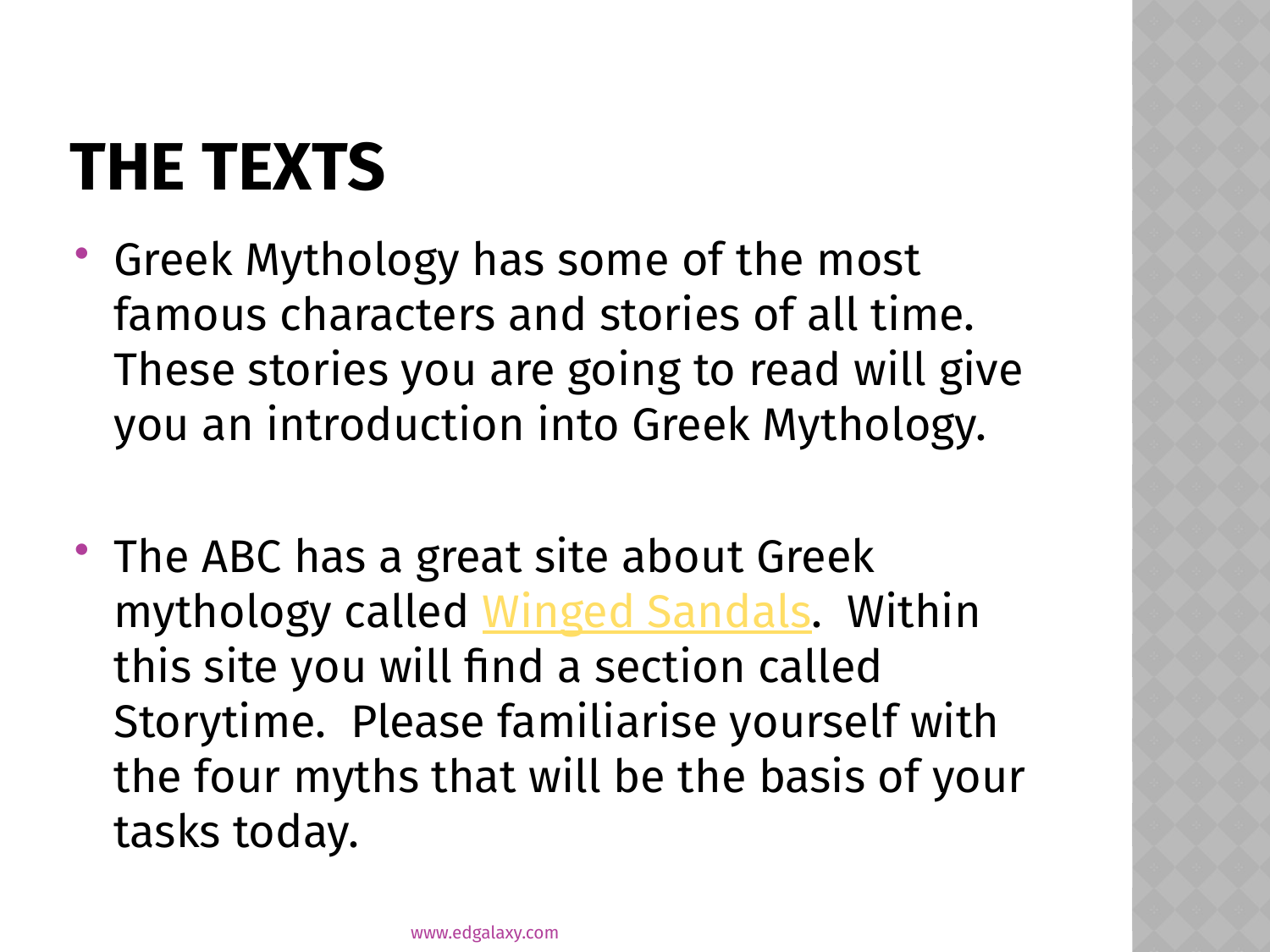

# The Texts
Greek Mythology has some of the most famous characters and stories of all time.  These stories you are going to read will give you an introduction into Greek Mythology.

The ABC has a great site about Greek mythology called Winged Sandals.  Within this site you will find a section called Storytime.  Please familiarise yourself with the four myths that will be the basis of your tasks today.
www.edgalaxy.com